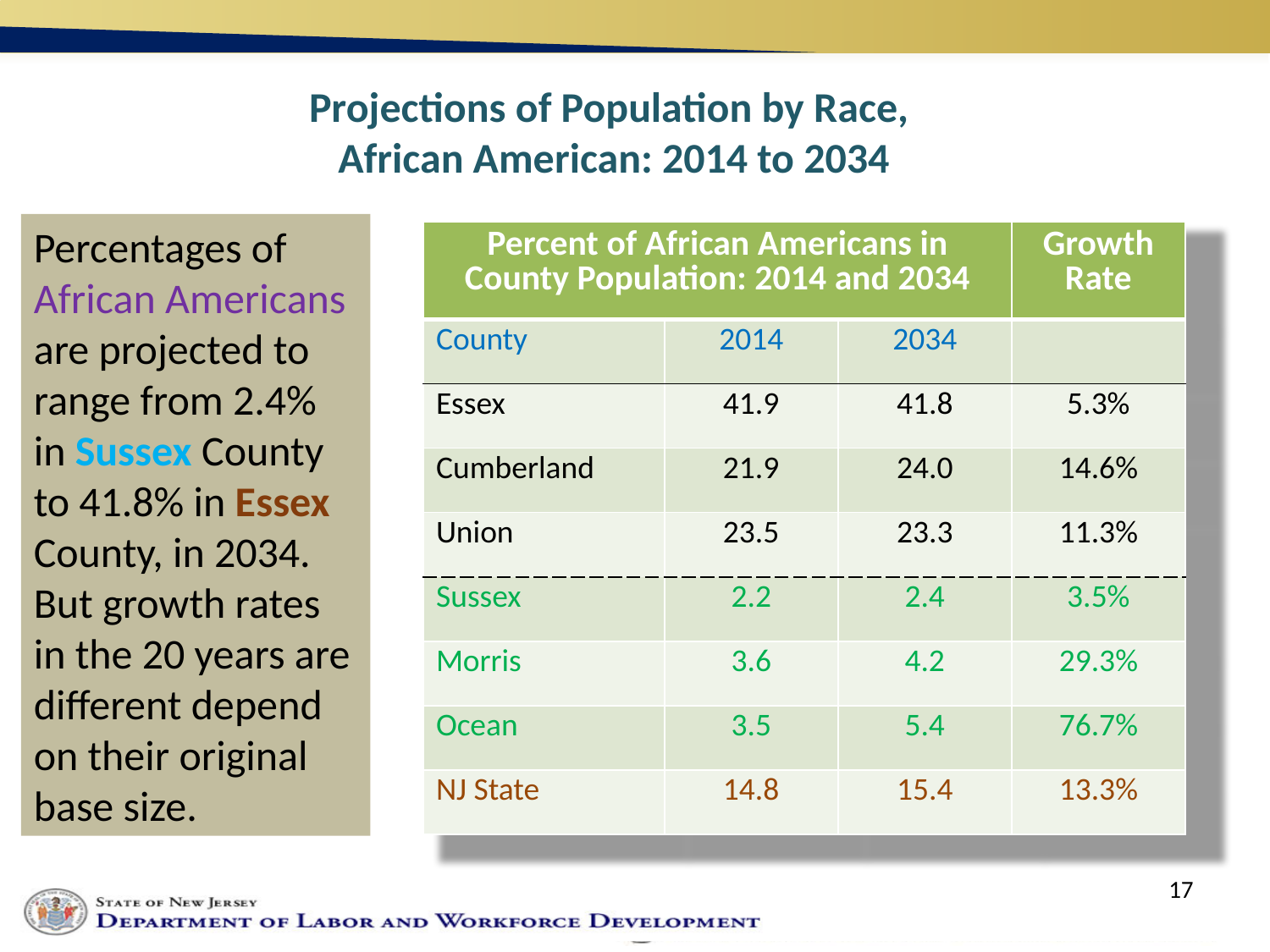

Projections of Population by Race,
African American: 2014 to 2034
Percentages of African Americans are projected to range from 2.4% in Sussex County to 41.8% in Essex County, in 2034.  But growth rates in the 20 years are different depend on their original base size.
| Percent of African Americans in County Population: 2014 and 2034 |  |  | Growth Rate |
| --- | --- | --- | --- |
| County | 2014 | 2034 |  |
| Essex | 41.9 | 41.8 | 5.3% |
| Cumberland | 21.9 | 24.0 | 14.6% |
| Union | 23.5 | 23.3 | 11.3% |
| Sussex | 2.2 | 2.4 | 3.5% |
| Morris | 3.6 | 4.2 | 29.3% |
| Ocean | 3.5 | 5.4 | 76.7% |
| NJ State | 14.8 | 15.4 | 13.3% |
17